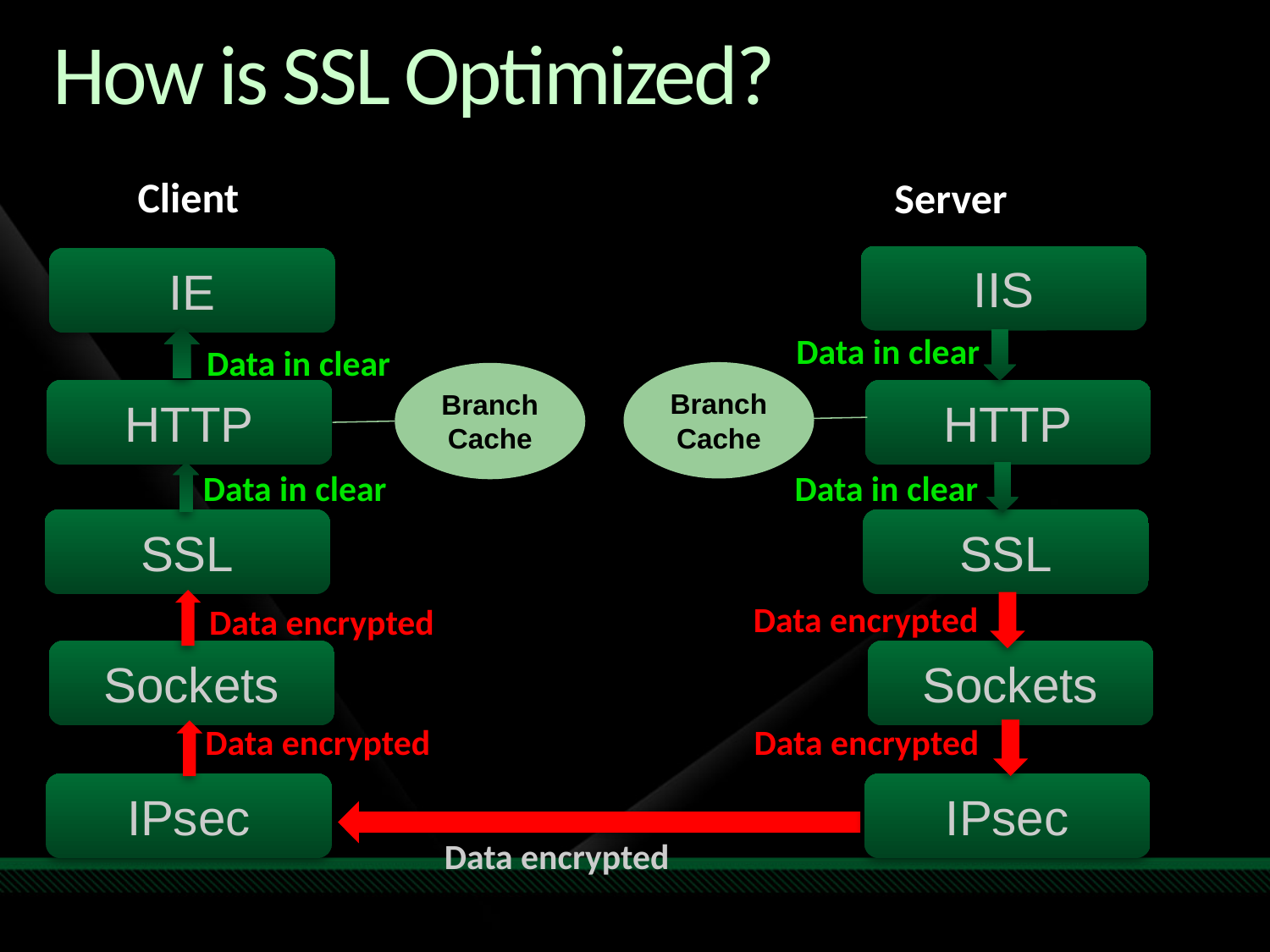

# How is SSL Optimized?
Client
Server
IIS
IE
Data in clear

Data in clear
BranchCache
BranchCache
HTTP
HTTP
Data in clear
Data in clear

SSL
SSL

Data encrypted

Data encrypted
Sockets
Sockets
Data encrypted
Data encrypted

IPsec
IPsec

Data encrypted